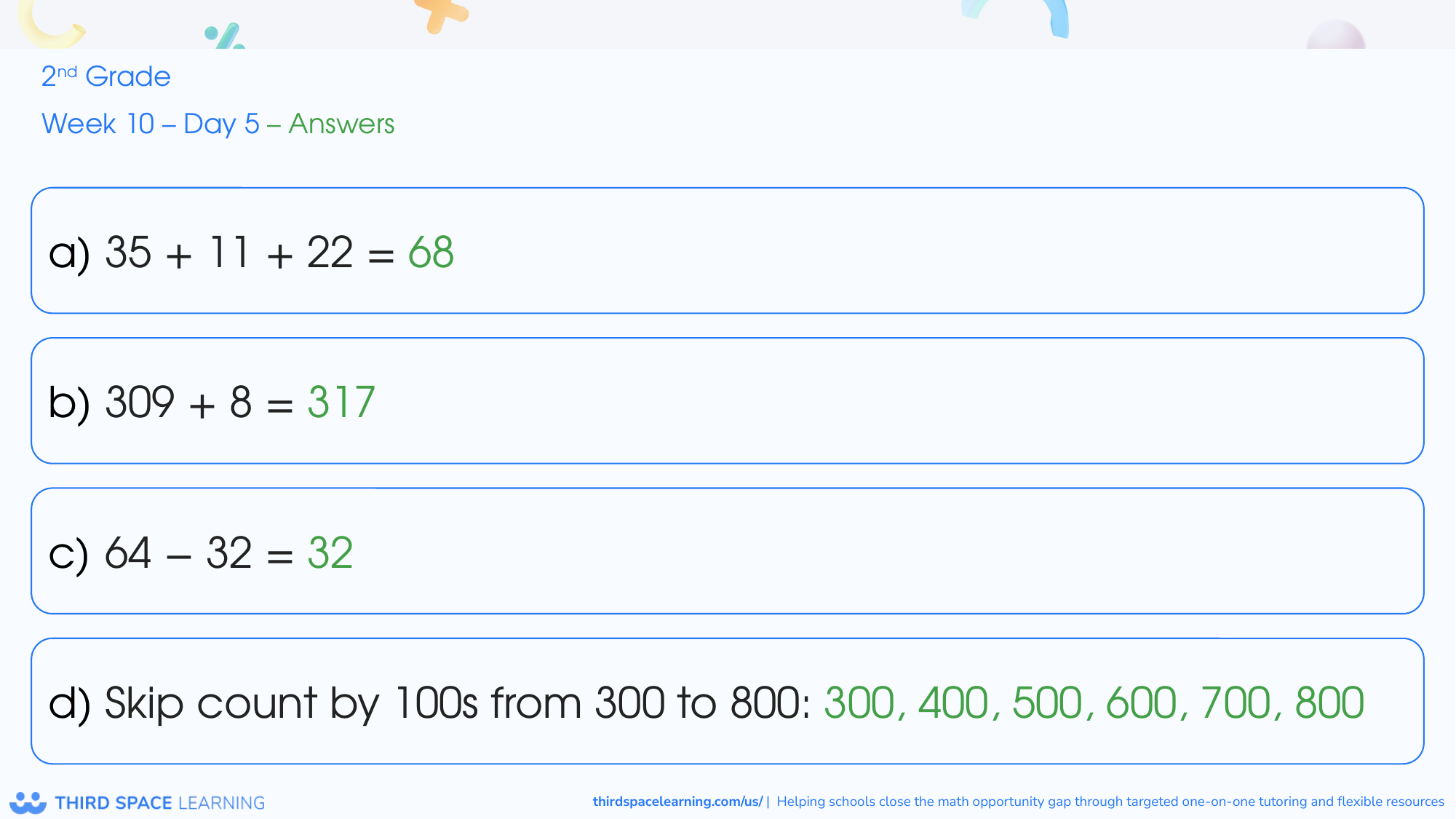

2nd Grade
Week 10 – Day 5 – Answers
35 + 11 + 22 = 68
309 + 8 = 317
64 − 32 = 32
Skip count by 100s from 300 to 800: 300, 400, 500, 600, 700, 800